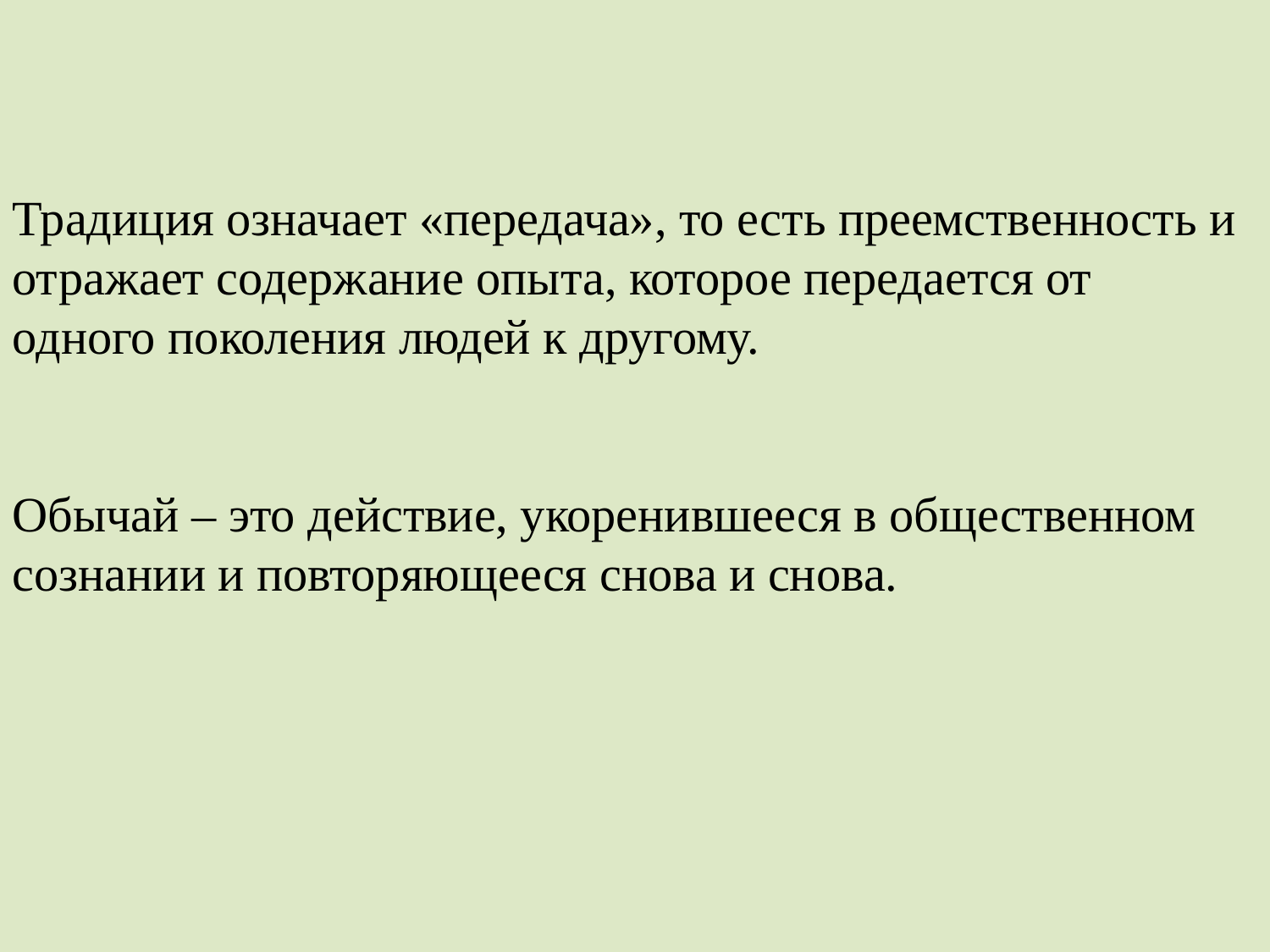

Традиция означает «передача», то есть преемственность и отражает содержание опыта, которое передается от одного поколения людей к другому.

Обычай – это действие, укоренившееся в общественном сознании и повторяющееся снова и снова.